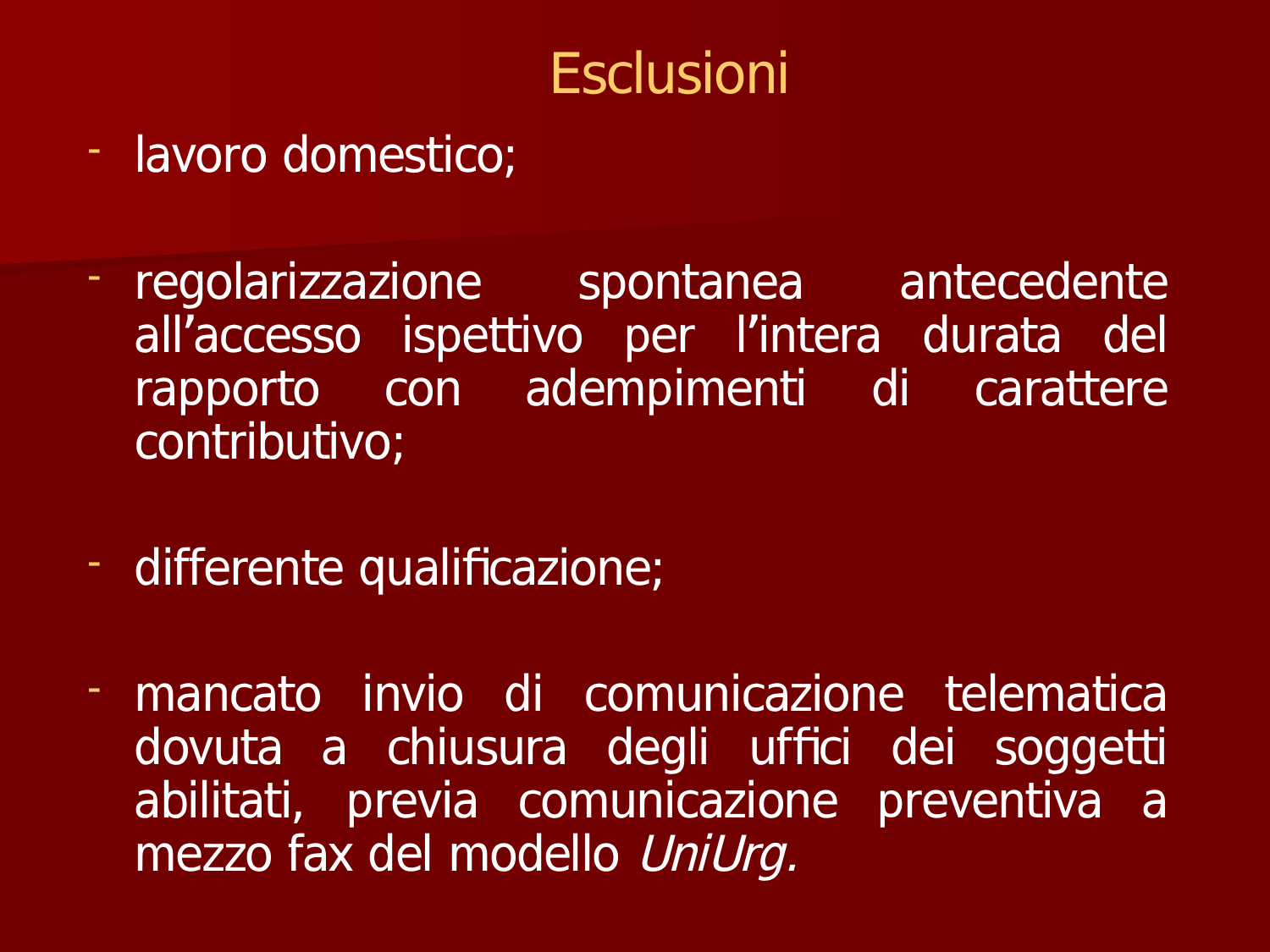

Esclusioni
lavoro domestico;

regolarizzazione spontanea antecedente all’accesso ispettivo per l’intera durata del rapporto con adempimenti di carattere contributivo;

differente qualificazione;

mancato invio di comunicazione telematica dovuta a chiusura degli uffici dei soggetti abilitati, previa comunicazione preventiva a mezzo fax del modello UniUrg.